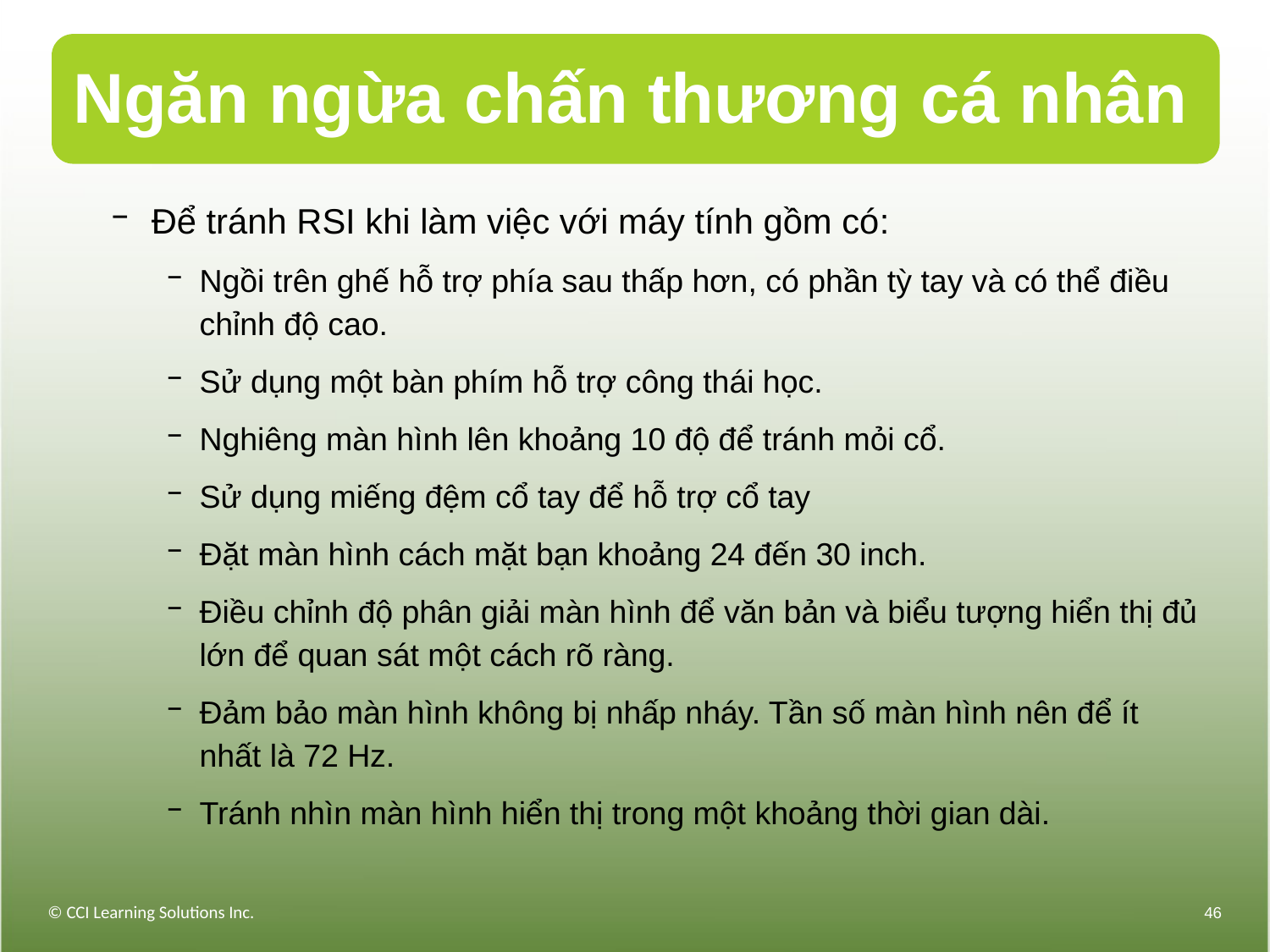

# Ngăn ngừa chấn thương cá nhân
Để tránh RSI khi làm việc với máy tính gồm có:
Ngồi trên ghế hỗ trợ phía sau thấp hơn, có phần tỳ tay và có thể điều chỉnh độ cao.
Sử dụng một bàn phím hỗ trợ công thái học.
Nghiêng màn hình lên khoảng 10 độ để tránh mỏi cổ.
Sử dụng miếng đệm cổ tay để hỗ trợ cổ tay
Đặt màn hình cách mặt bạn khoảng 24 đến 30 inch.
Điều chỉnh độ phân giải màn hình để văn bản và biểu tượng hiển thị đủ lớn để quan sát một cách rõ ràng.
Đảm bảo màn hình không bị nhấp nháy. Tần số màn hình nên để ít nhất là 72 Hz.
Tránh nhìn màn hình hiển thị trong một khoảng thời gian dài.
© CCI Learning Solutions Inc.
46